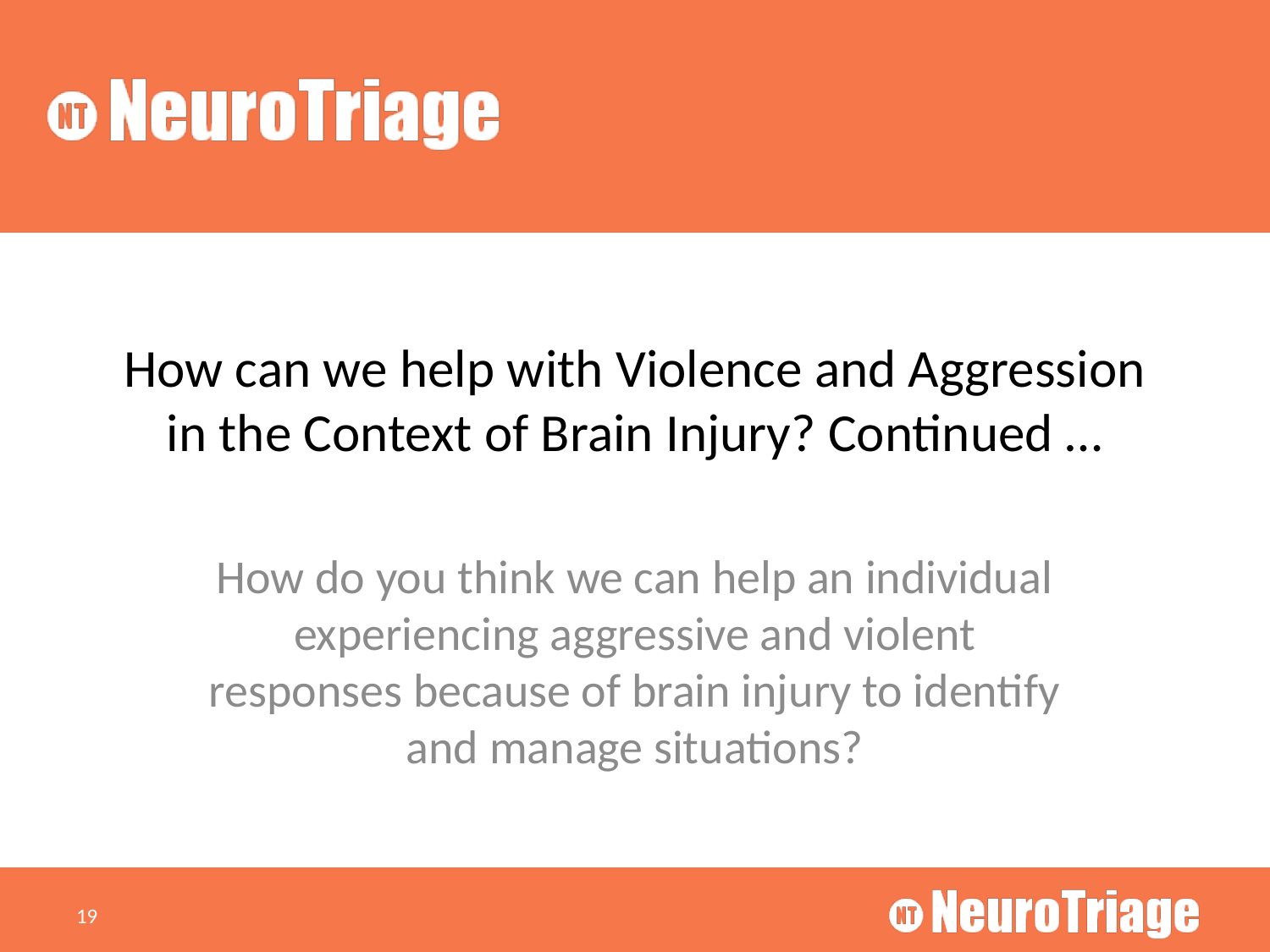

# How can we help with Violence and Aggression in the Context of Brain Injury? Continued …
How do you think we can help an individual experiencing aggressive and violent responses because of brain injury to identify and manage situations?
19